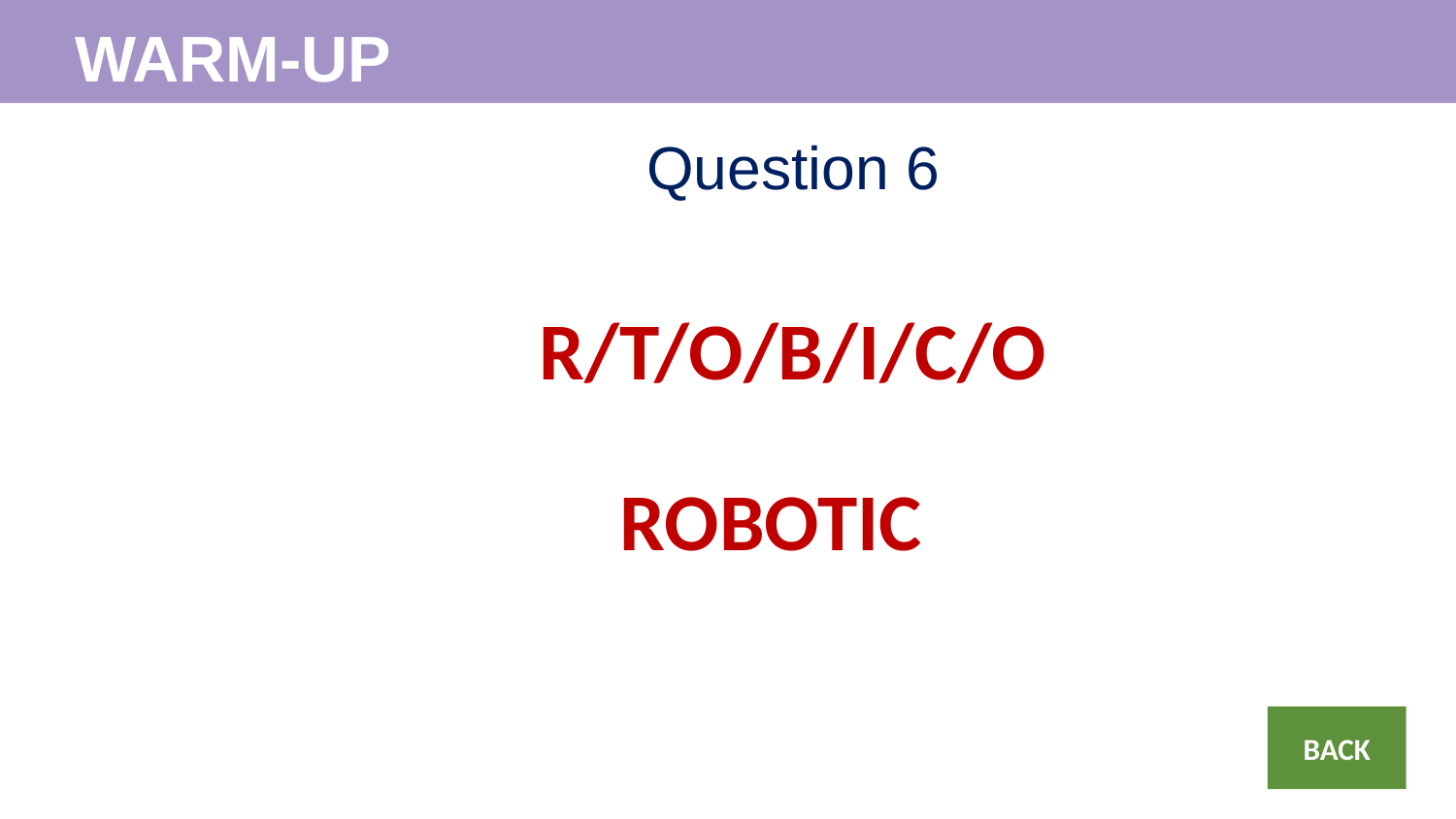

WARM-UP
WARM-UP
Question 6
R/T/O/B/I/C/O
ROBOTIC
BACK